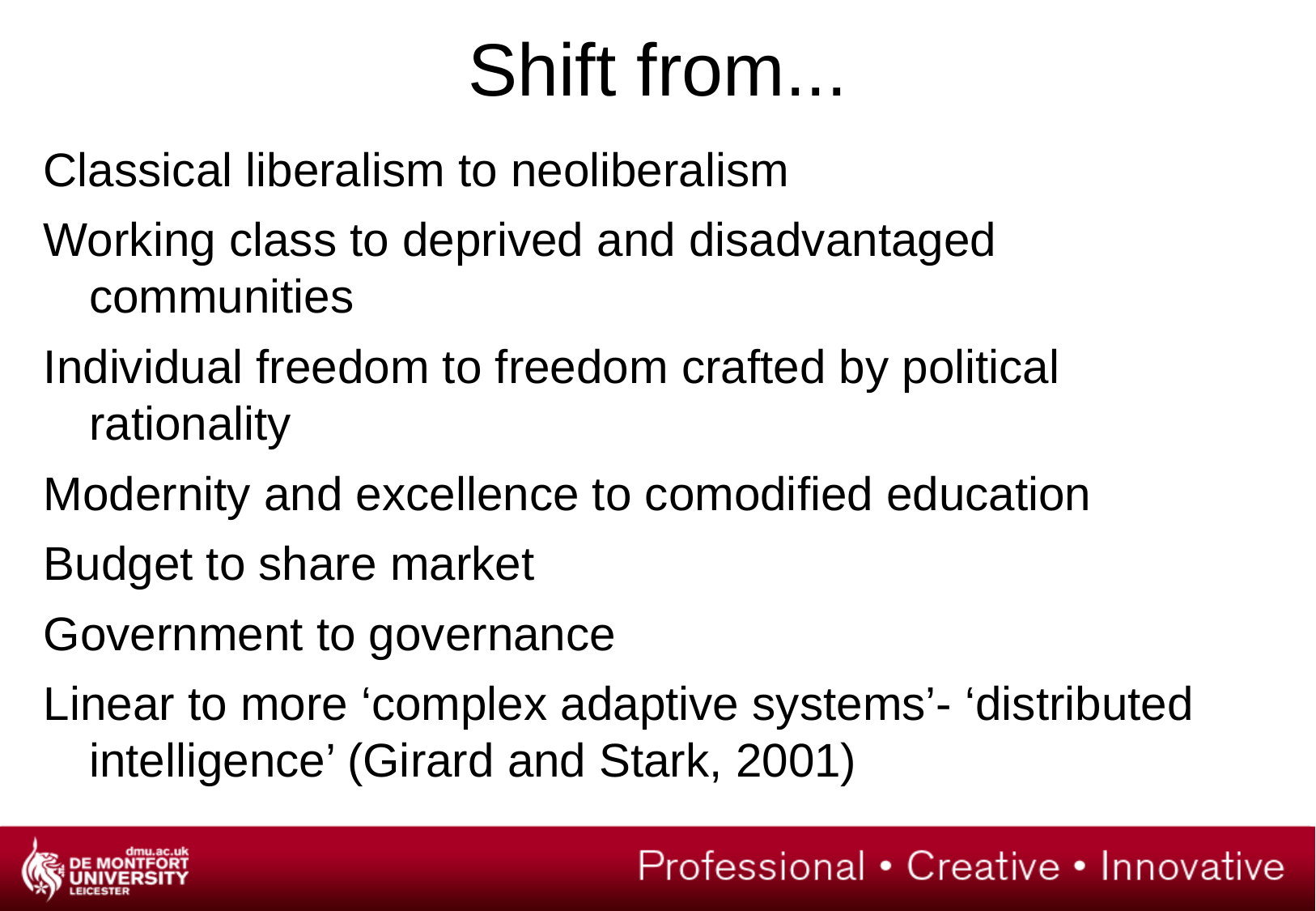

# Shift from...
Classical liberalism to neoliberalism
Working class to deprived and disadvantaged communities
Individual freedom to freedom crafted by political rationality
Modernity and excellence to comodified education
Budget to share market
Government to governance
Linear to more ‘complex adaptive systems’- ‘distributed intelligence’ (Girard and Stark, 2001)